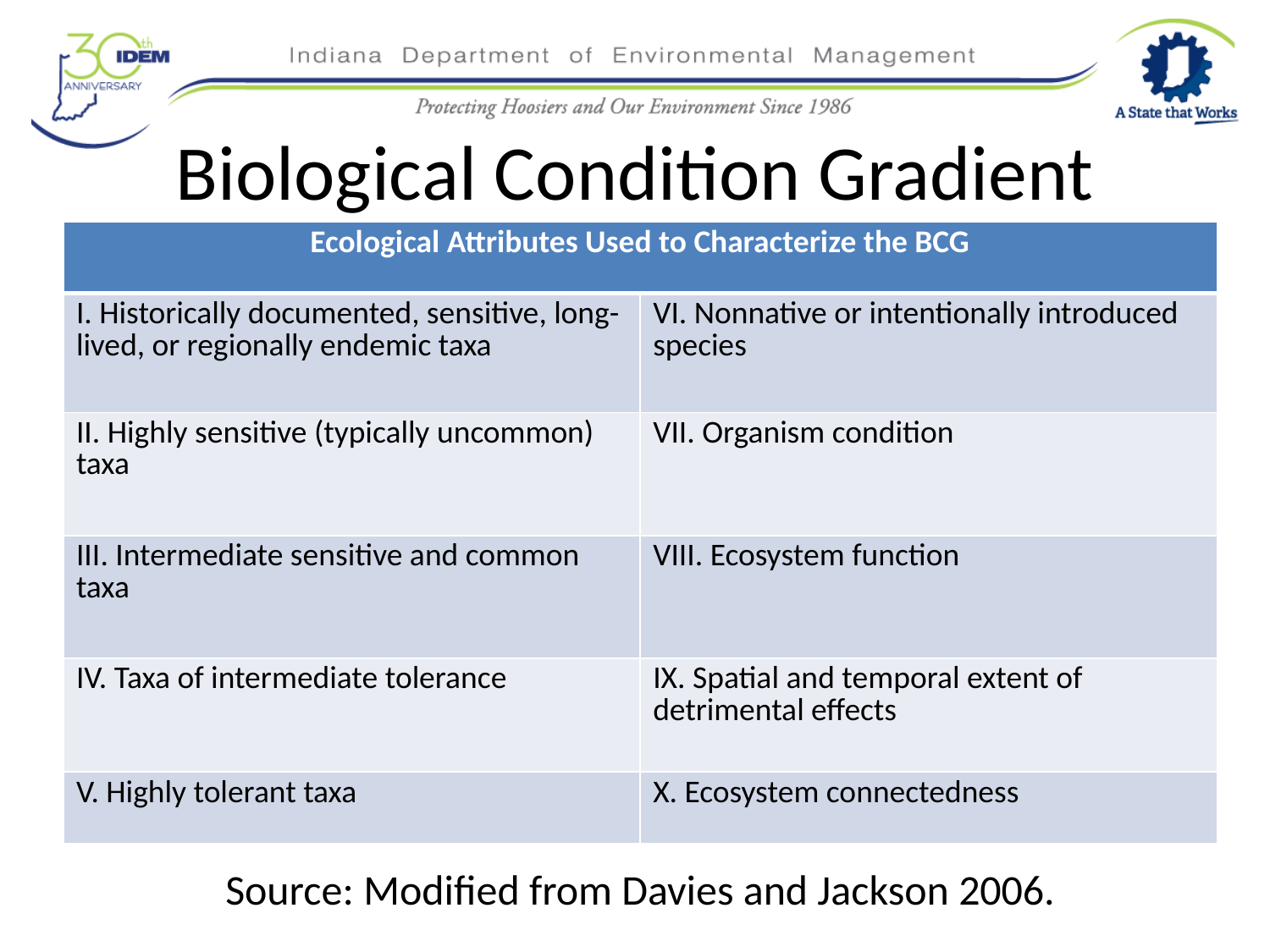

Biological Condition Gradient
| Ecological Attributes Used to Characterize the BCG |  |
| --- | --- |
| I. Historically documented, sensitive, long-lived, or regionally endemic taxa | VI. Nonnative or intentionally introduced species |
| II. Highly sensitive (typically uncommon) taxa | VII. Organism condition |
| III. Intermediate sensitive and common taxa | VIII. Ecosystem function |
| IV. Taxa of intermediate tolerance | IX. Spatial and temporal extent of detrimental effects |
| V. Highly tolerant taxa | X. Ecosystem connectedness |
Source: Modified from Davies and Jackson 2006.